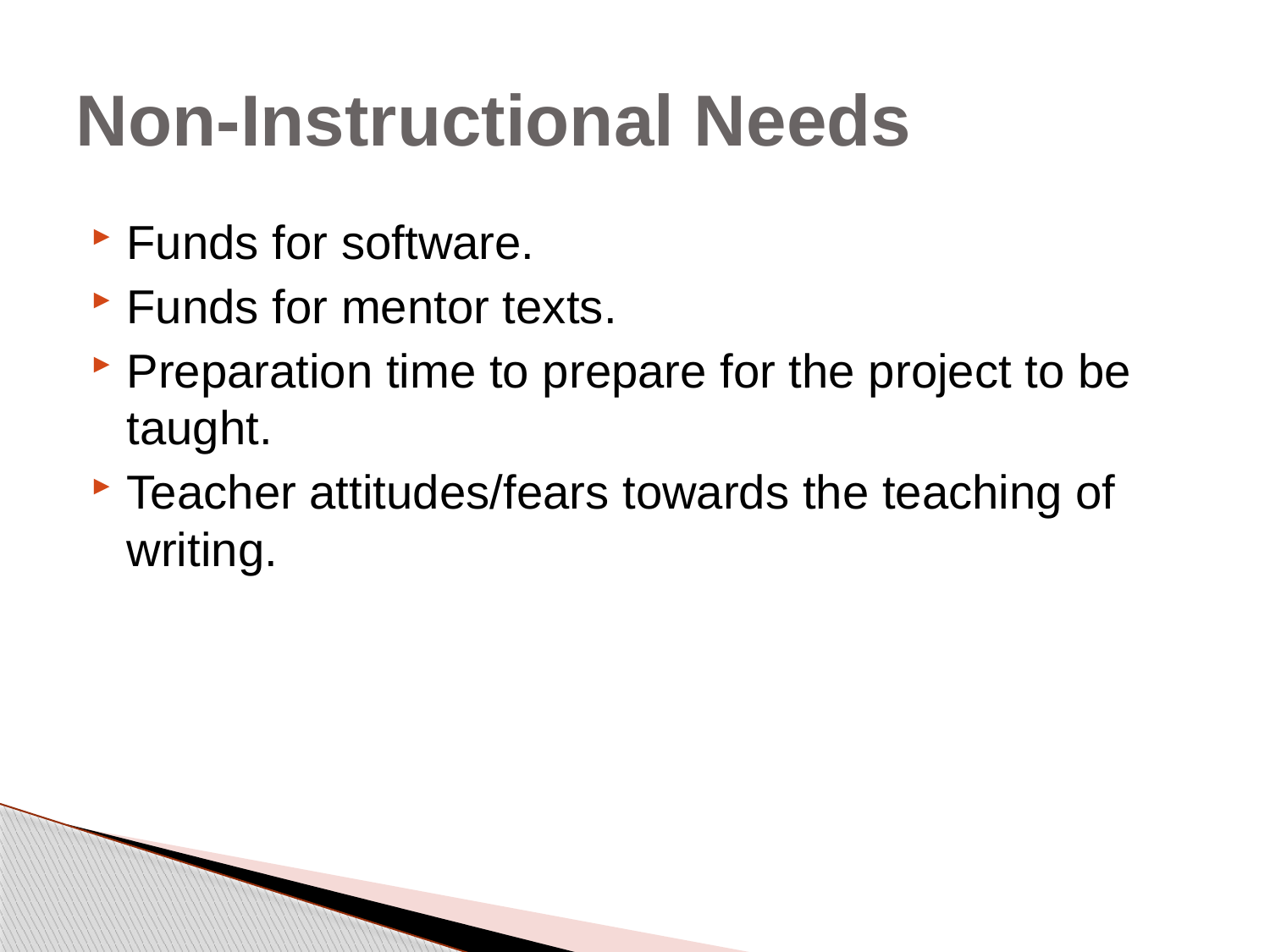

# Non-Instructional Needs
Funds for software.
Funds for mentor texts.
Preparation time to prepare for the project to be taught.
Teacher attitudes/fears towards the teaching of writing.